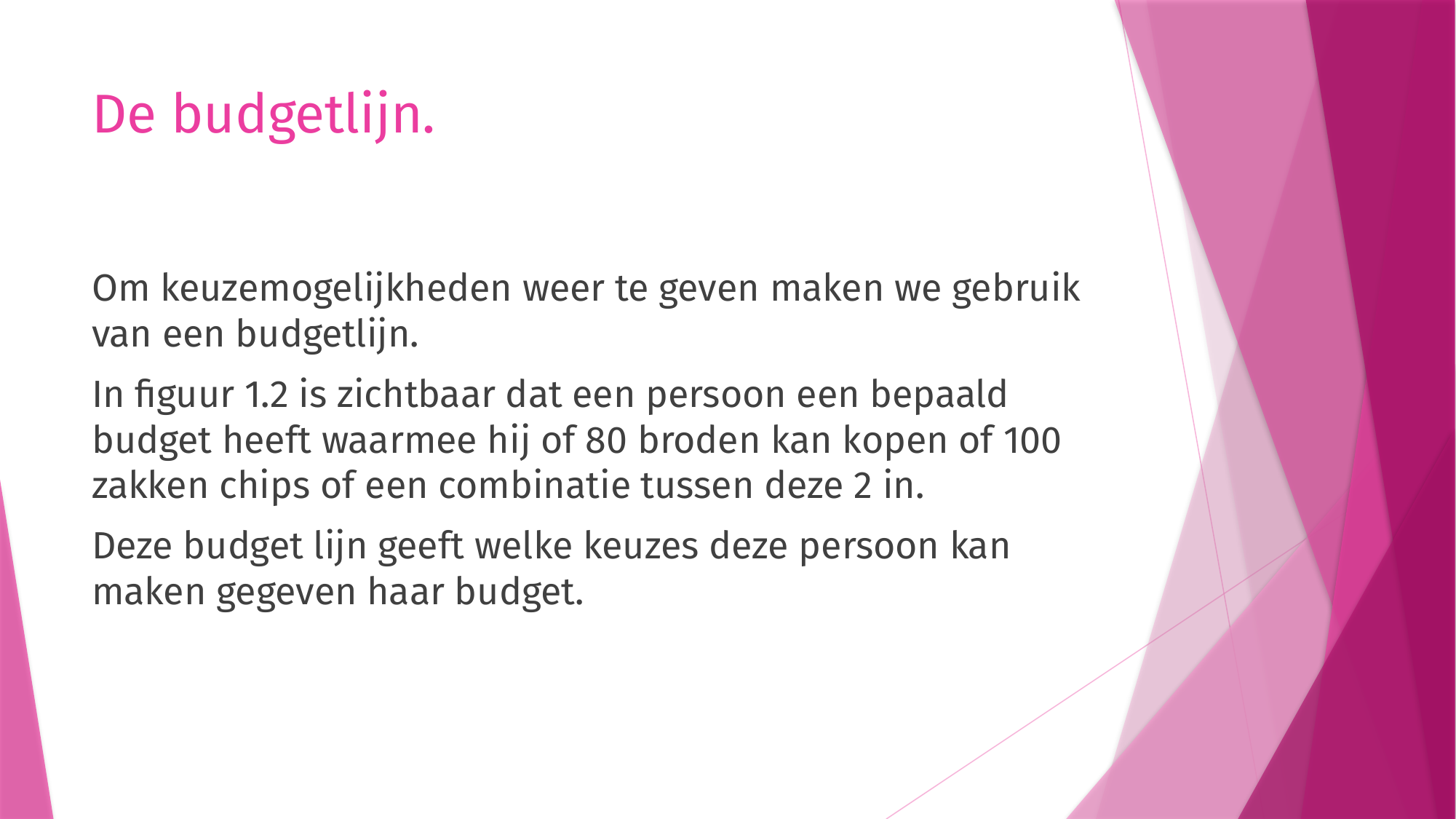

# De budgetlijn.
Om keuzemogelijkheden weer te geven maken we gebruik van een budgetlijn.
In figuur 1.2 is zichtbaar dat een persoon een bepaald budget heeft waarmee hij of 80 broden kan kopen of 100 zakken chips of een combinatie tussen deze 2 in.
Deze budget lijn geeft welke keuzes deze persoon kan maken gegeven haar budget.